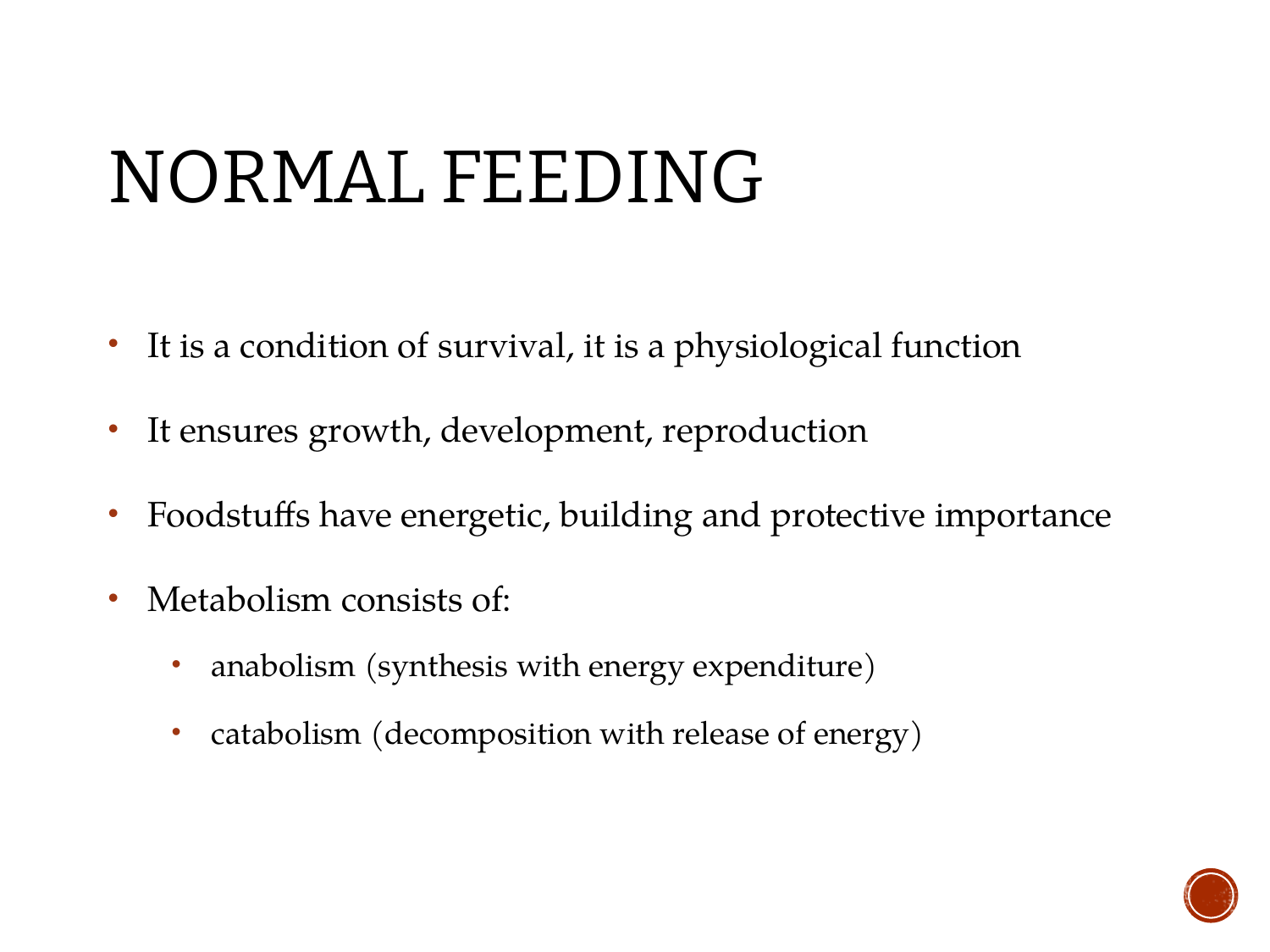

# NORMAL FEEDING
It is a condition of survival, it is a physiological function
It ensures growth, development, reproduction
Foodstuffs have energetic, building and protective importance
Metabolism consists of:
anabolism (synthesis with energy expenditure)
catabolism (decomposition with release of energy)